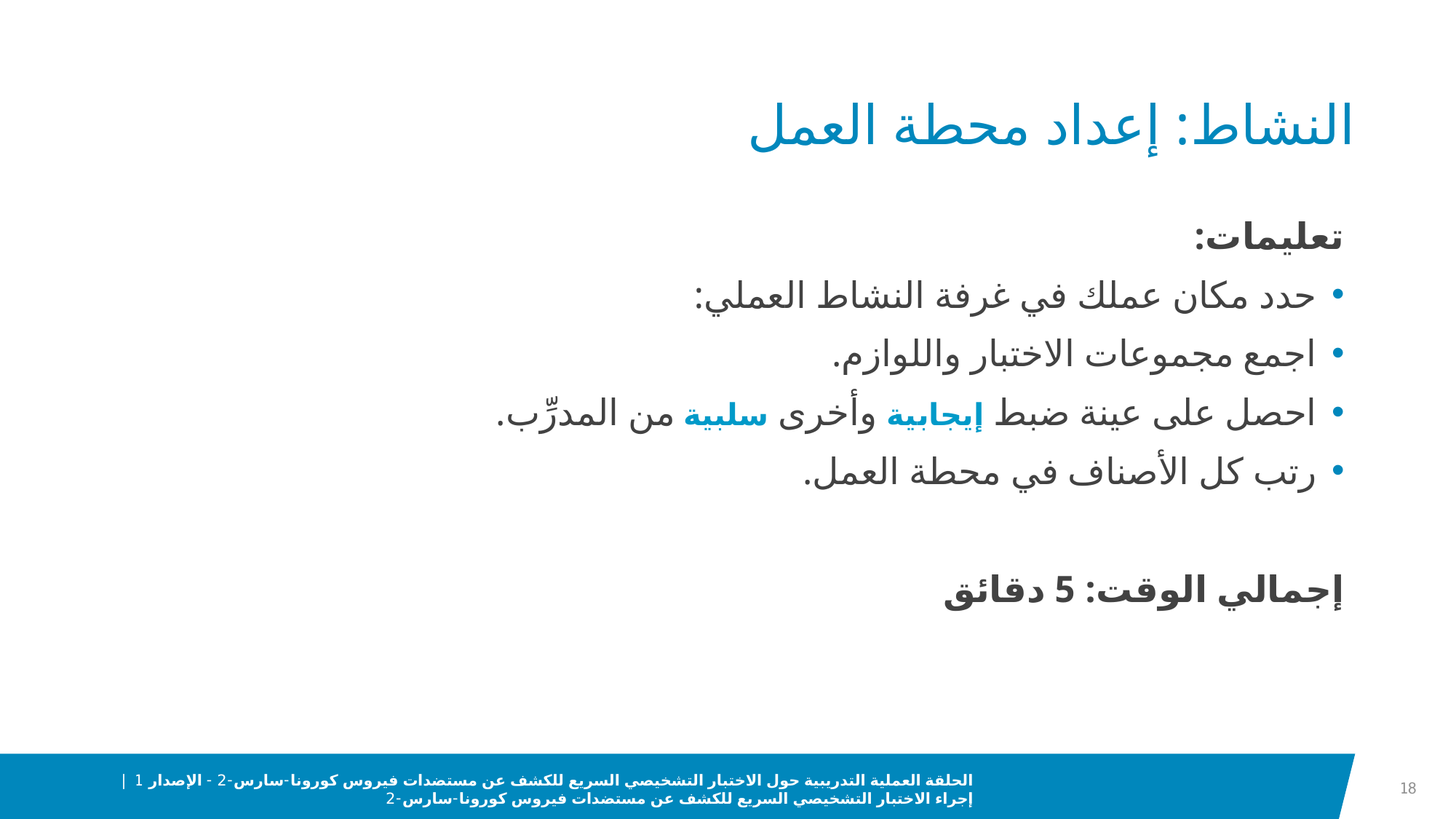

# ‫النشاط‬: إعداد محطة العمل
تعليمات:
حدد مكان عملك في غرفة النشاط العملي:
اجمع مجموعات الاختبار واللوازم.
احصل على عينة ضبط إيجابية وأخرى سلبية من المدرِّب.
رتب كل الأصناف في محطة العمل.

إجمالي الوقت: 5 دقائق

18
الحلقة العملية التدريبية حول الاختبار التشخيصي السريع للكشف عن مستضدات فيروس كورونا-سارس-2 - الإصدار 1 | إجراء الاختبار التشخيصي السريع للكشف عن مستضدات فيروس كورونا-سارس-2